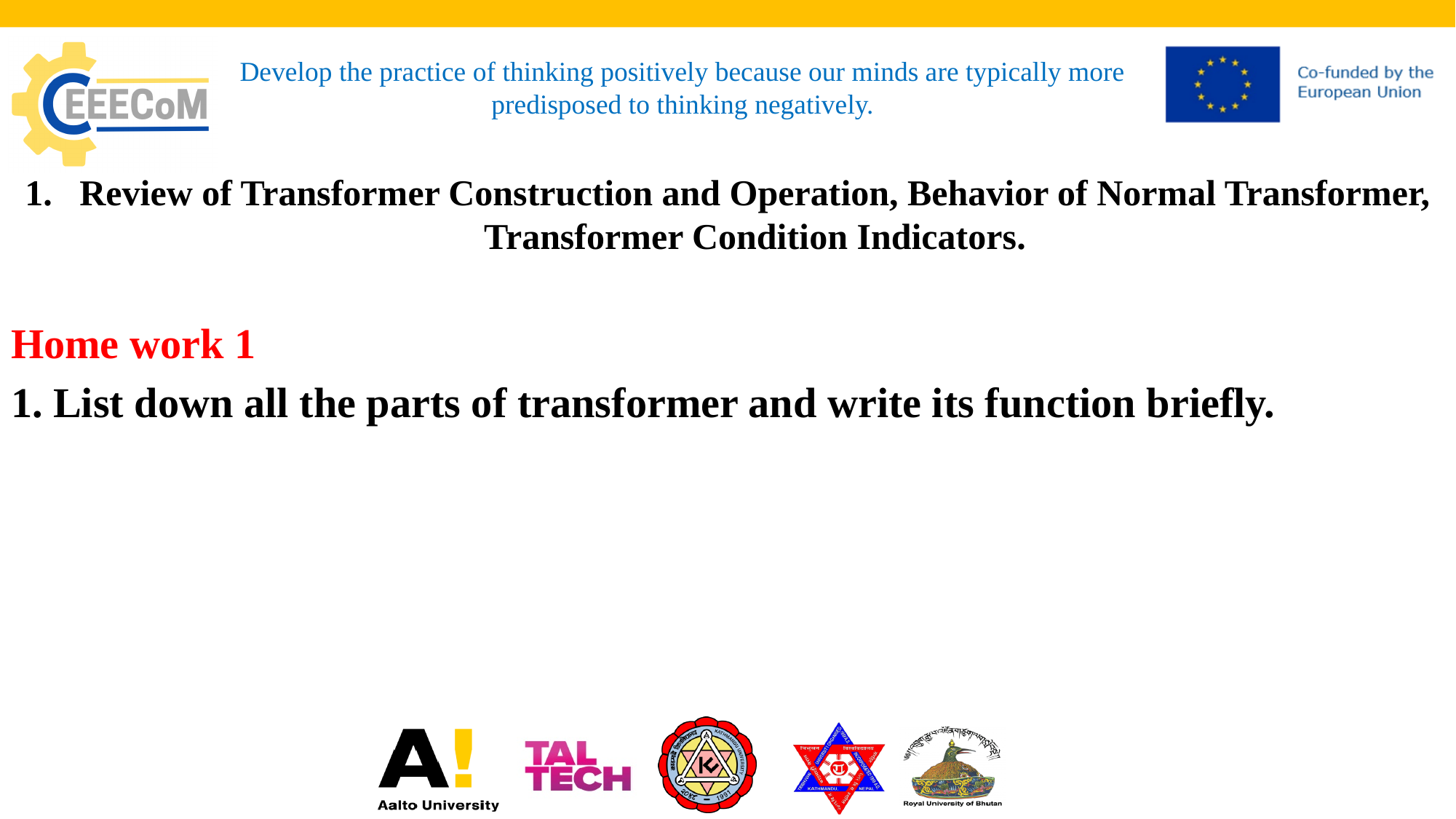

# Develop the practice of thinking positively because our minds are typically more predisposed to thinking negatively.
Review of Transformer Construction and Operation, Behavior of Normal Transformer, Transformer Condition Indicators.

Home work 1
1. List down all the parts of transformer and write its function briefly.